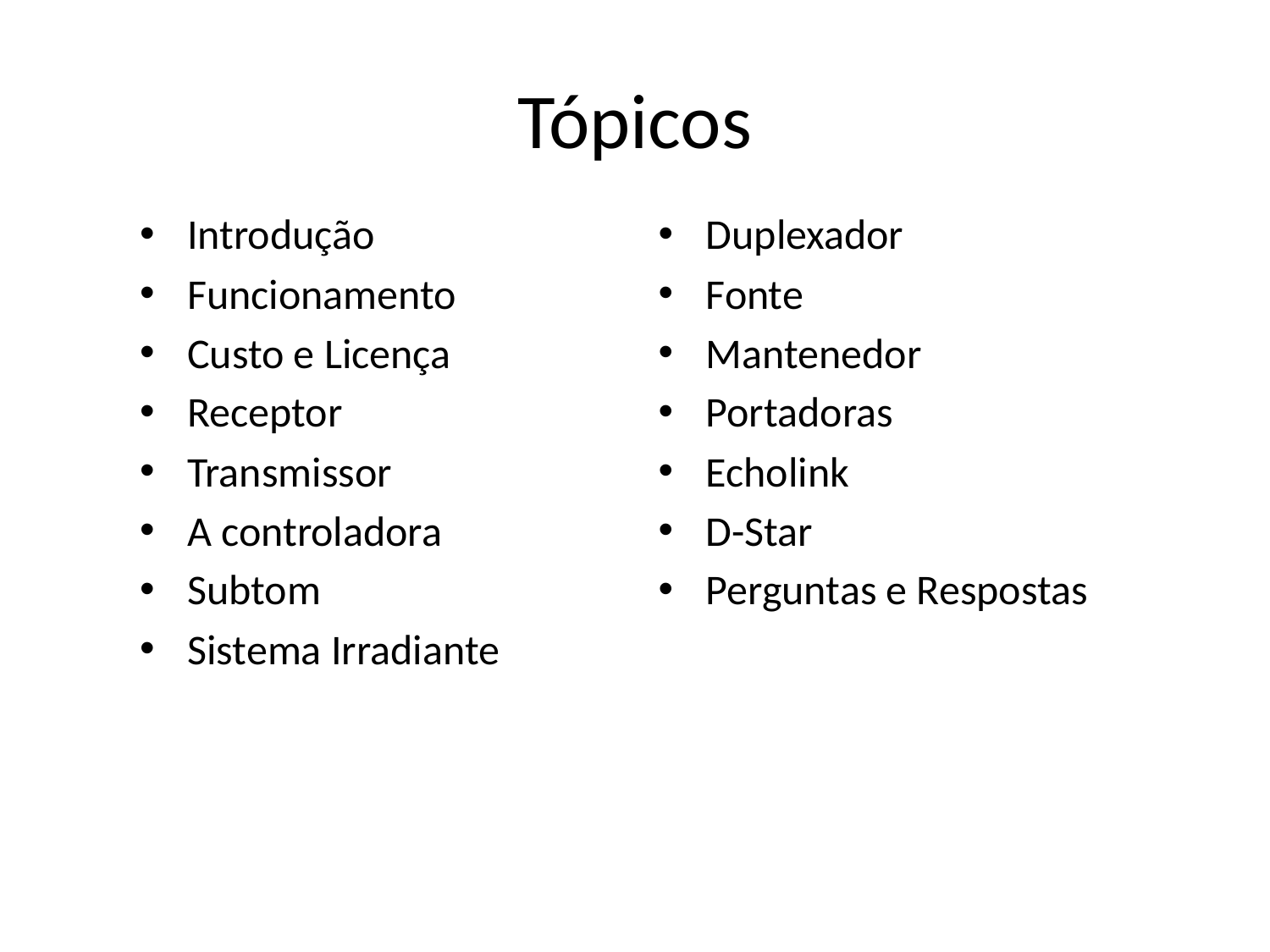

# Tópicos
Duplexador
Fonte
Mantenedor
Portadoras
Echolink
D-Star
Perguntas e Respostas

Introdução
Funcionamento
Custo e Licença
Receptor
Transmissor
A controladora
Subtom
Sistema Irradiante